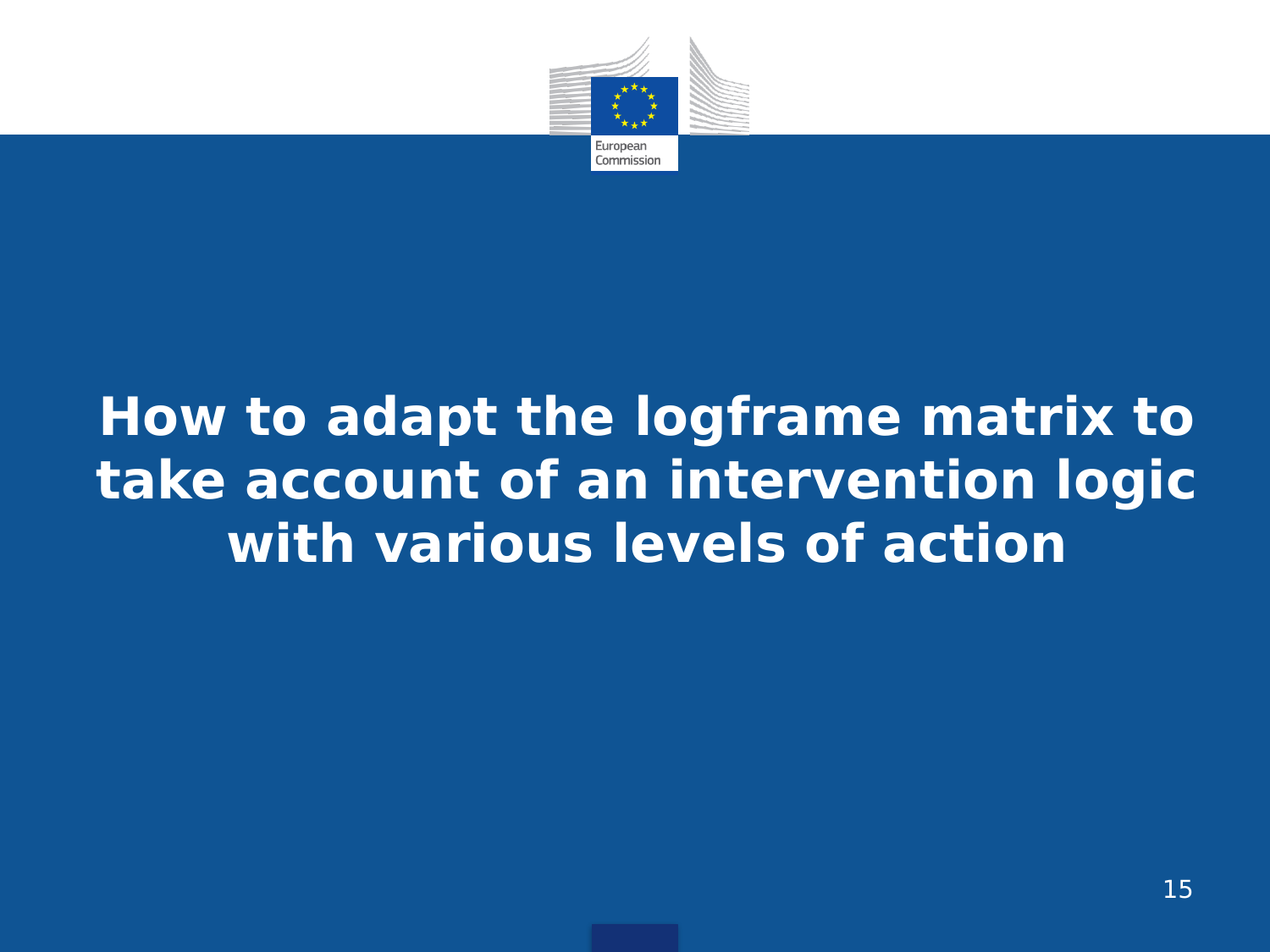

How to adapt the logframe matrix to take account of an intervention logic with various levels of action
15